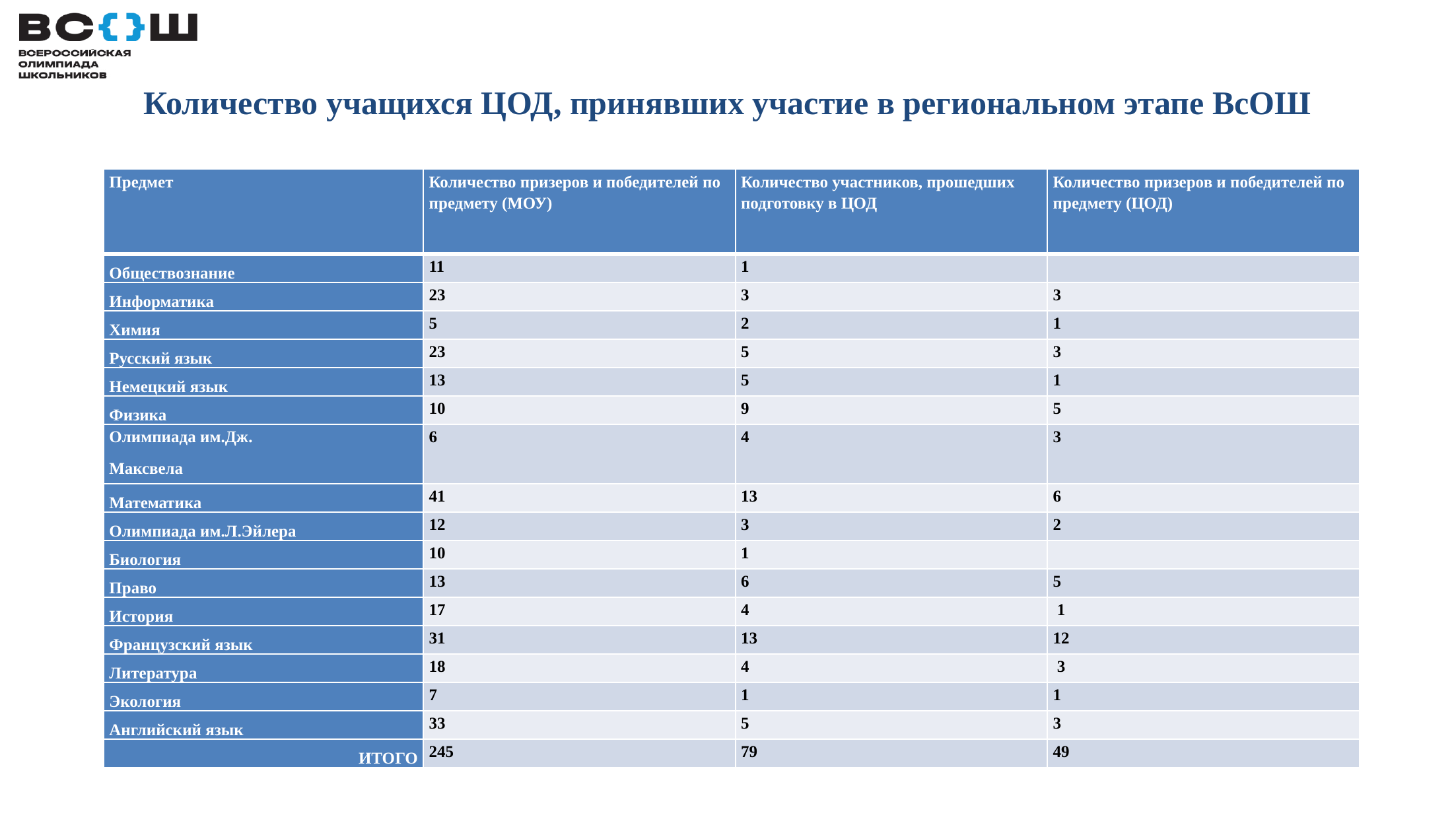

# Количество учащихся ЦОД, принявших участие в региональном этапе ВсОШ
| Предмет | Количество призеров и победителей по предмету (МОУ) | Количество участников, прошедших подготовку в ЦОД | Количество призеров и победителей по предмету (ЦОД) |
| --- | --- | --- | --- |
| Обществознание | 11 | 1 |  |
| Информатика | 23 | 3 | 3 |
| Химия | 5 | 2 | 1 |
| Русский язык | 23 | 5 | 3 |
| Немецкий язык | 13 | 5 | 1 |
| Физика | 10 | 9 | 5 |
| Олимпиада им.Дж. Максвела | 6 | 4 | 3 |
| Математика | 41 | 13 | 6 |
| Олимпиада им.Л.Эйлера | 12 | 3 | 2 |
| Биология | 10 | 1 |  |
| Право | 13 | 6 | 5 |
| История | 17 | 4 | 1 |
| Французский язык | 31 | 13 | 12 |
| Литература | 18 | 4 | 3 |
| Экология | 7 | 1 | 1 |
| Английский язык | 33 | 5 | 3 |
| ИТОГО | 245 | 79 | 49 |